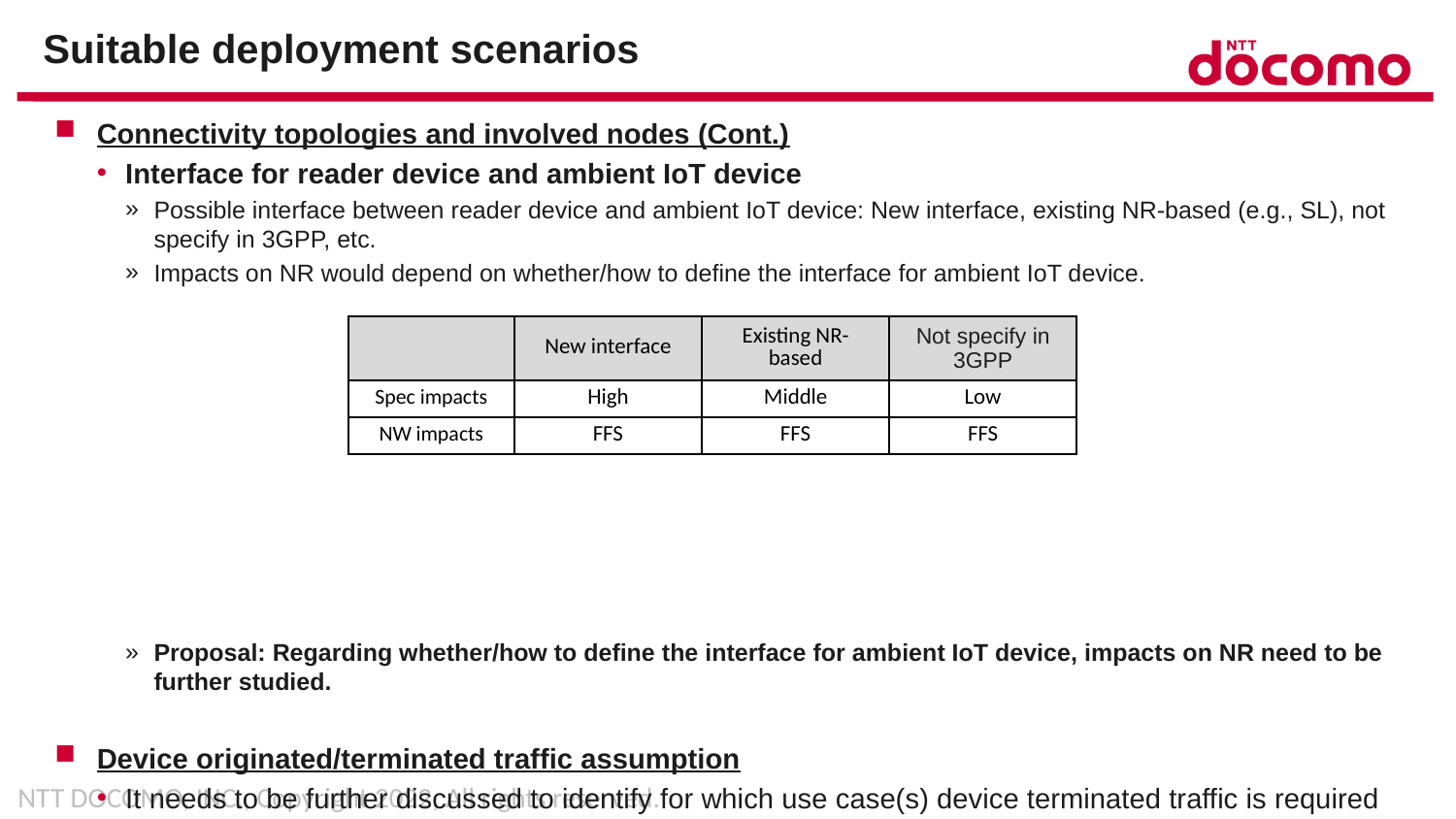

# Suitable deployment scenarios
Connectivity topologies and involved nodes (Cont.)
Interface for reader device and ambient IoT device
Possible interface between reader device and ambient IoT device: New interface, existing NR-based (e.g., SL), not specify in 3GPP, etc.
Impacts on NR would depend on whether/how to define the interface for ambient IoT device.

Proposal: Regarding whether/how to define the interface for ambient IoT device, impacts on NR need to be further studied.

Device originated/terminated traffic assumption
It needs to be further discussed to identify for which use case(s) device terminated traffic is required and whether to support such use case(s).
Proposal: At least device originated traffic should be assumed.
FFS: Device terminated traffic
|  | New interface | Existing NR-based | Not specify in 3GPP |
| --- | --- | --- | --- |
| Spec impacts | High | Middle | Low |
| NW impacts | FFS | FFS | FFS |